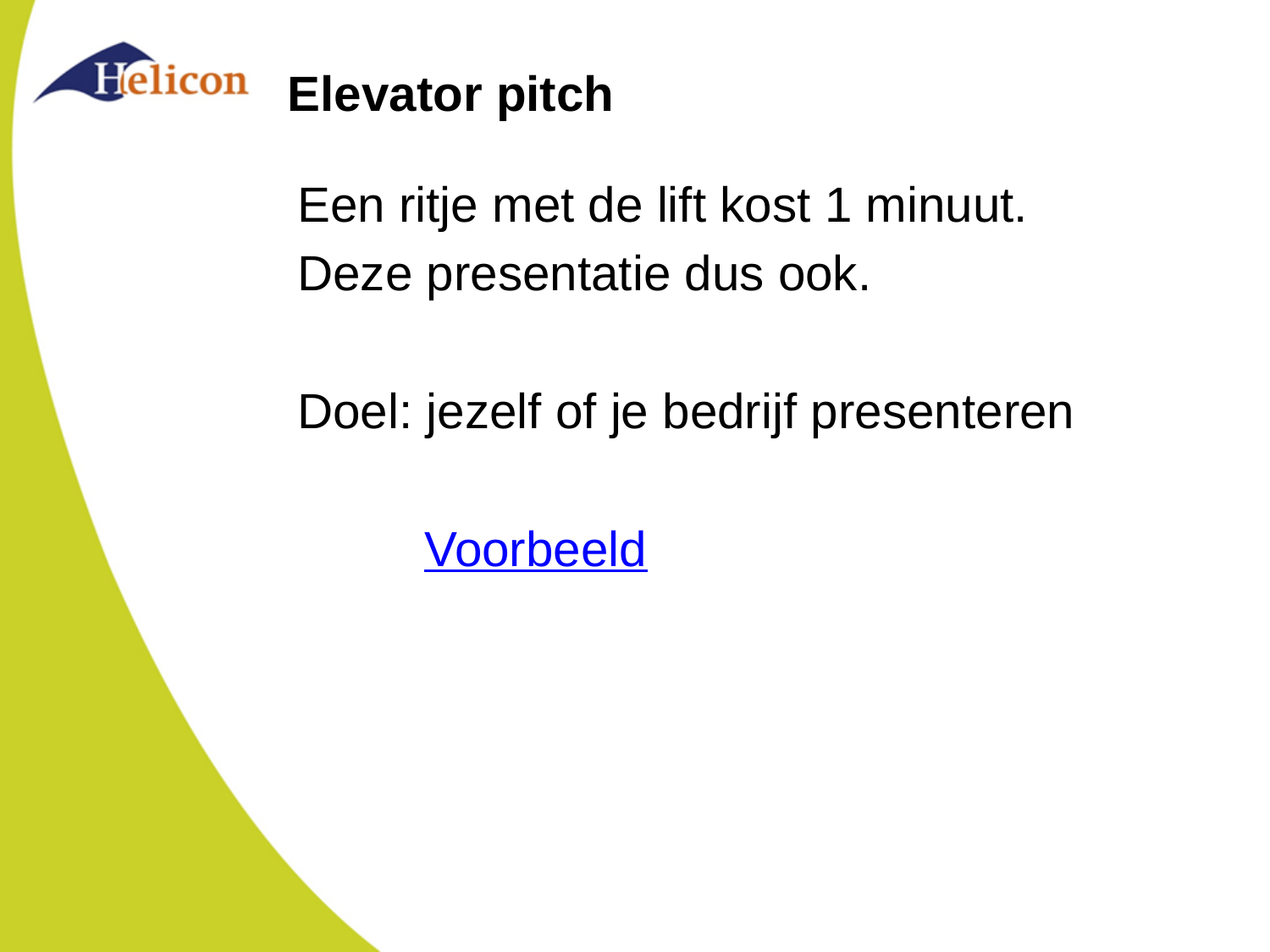

# Elevator pitch
Een ritje met de lift kost 1 minuut.
Deze presentatie dus ook.

Doel: jezelf of je bedrijf presenteren

	Voorbeeld